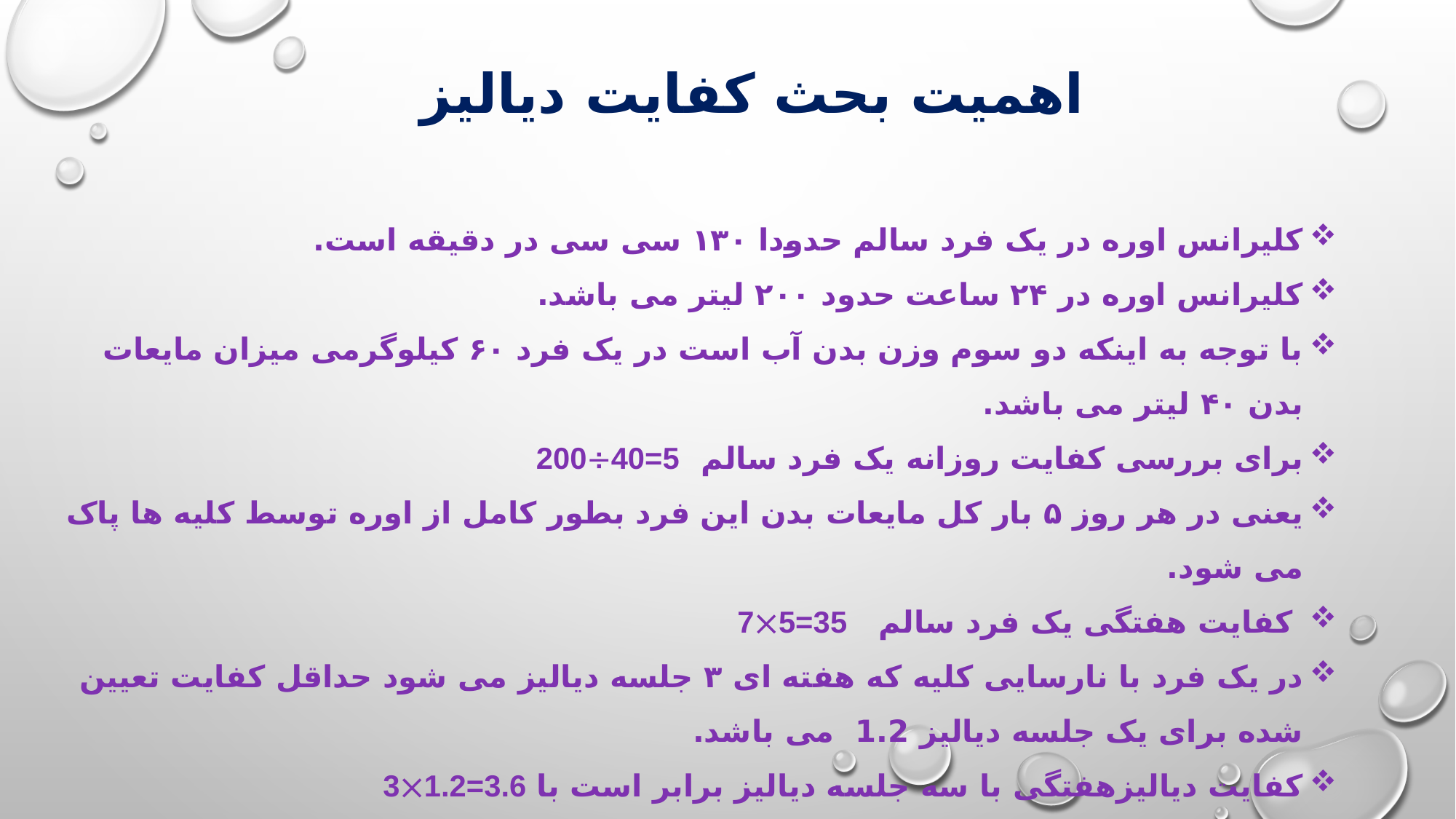

# اهمیت بحث کفایت دیالیز
کلیرانس اوره در یک فرد سالم حدودا ۱۳۰ سی سی در دقیقه است.
کلیرانس اوره در ۲۴ ساعت حدود ۲۰۰ لیتر می باشد.
با توجه به اینکه دو سوم وزن بدن آب است در یک فرد ۶۰ کیلوگرمی میزان مایعات بدن ۴۰ لیتر می باشد.
برای بررسی کفایت روزانه یک فرد سالم  200÷40=5
یعنی در هر روز ۵ بار کل مایعات بدن این فرد بطور کامل از اوره توسط کلیه ها پاک می شود.
 کفایت هفتگی یک فرد سالم   7×5=35
در یک فرد با نارسایی کلیه که هفته ای ۳ جلسه دیالیز می شود حداقل کفایت تعیین شده برای یک جلسه دیالیز 1.2  می باشد.
کفایت دیالیزهفتگی با سه جلسه دیالیز برابر است با 3×1.2=3.6
یعنی یک دهم کفایت یک فرد سالم